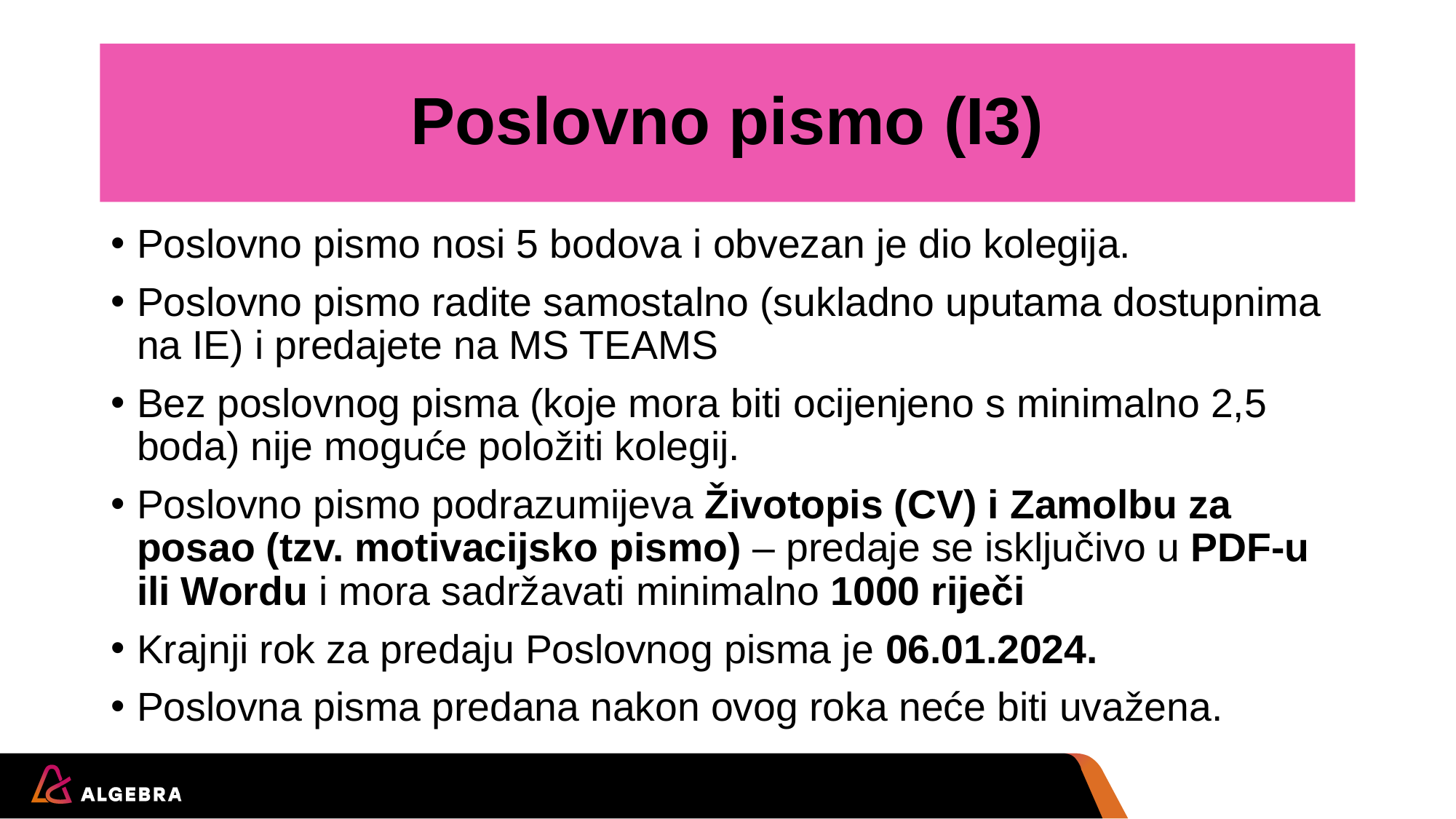

# Poslovno pismo (I3)
Poslovno pismo nosi 5 bodova i obvezan je dio kolegija.
Poslovno pismo radite samostalno (sukladno uputama dostupnima na IE) i predajete na MS TEAMS
Bez poslovnog pisma (koje mora biti ocijenjeno s minimalno 2,5 boda) nije moguće položiti kolegij.
Poslovno pismo podrazumijeva Životopis (CV) i Zamolbu za posao (tzv. motivacijsko pismo) – predaje se isključivo u PDF-u ili Wordu i mora sadržavati minimalno 1000 riječi
Krajnji rok za predaju Poslovnog pisma je 06.01.2024.
Poslovna pisma predana nakon ovog roka neće biti uvažena.